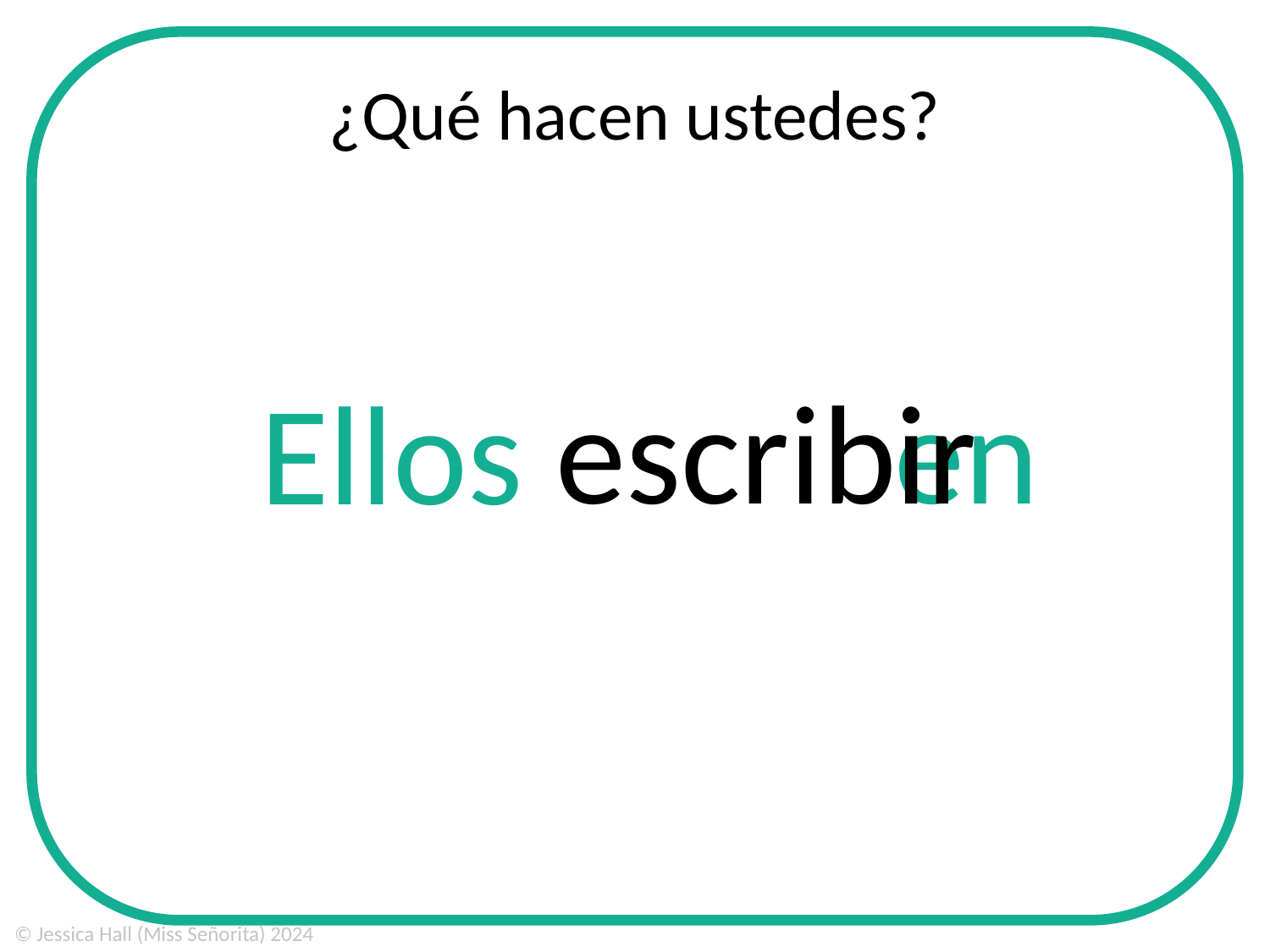

¿Qué hacen ustedes?
escrib
ir
en
Ellos